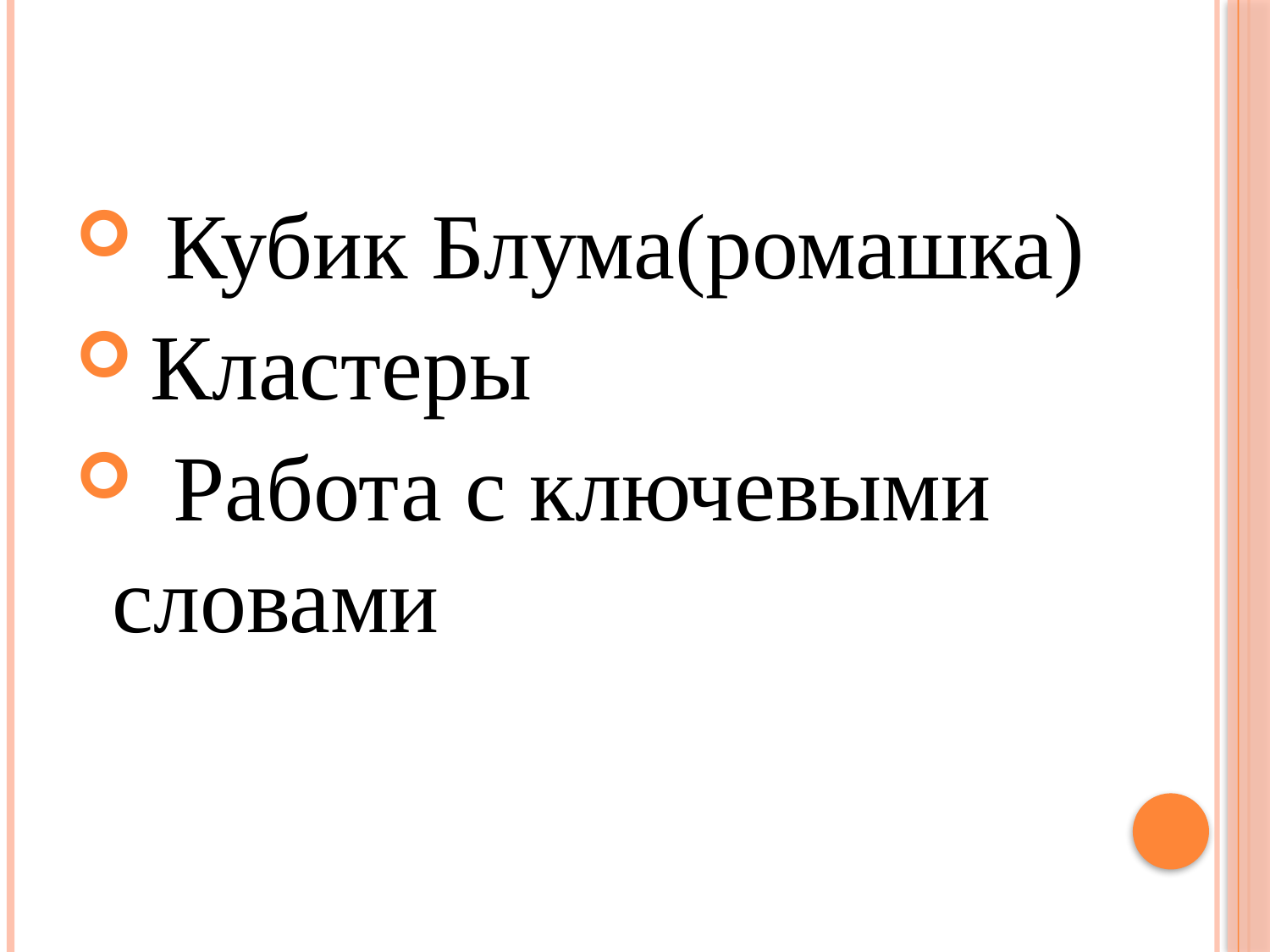

Кубик Блума(ромашка)
 Кластеры
  Работа с ключевыми словами